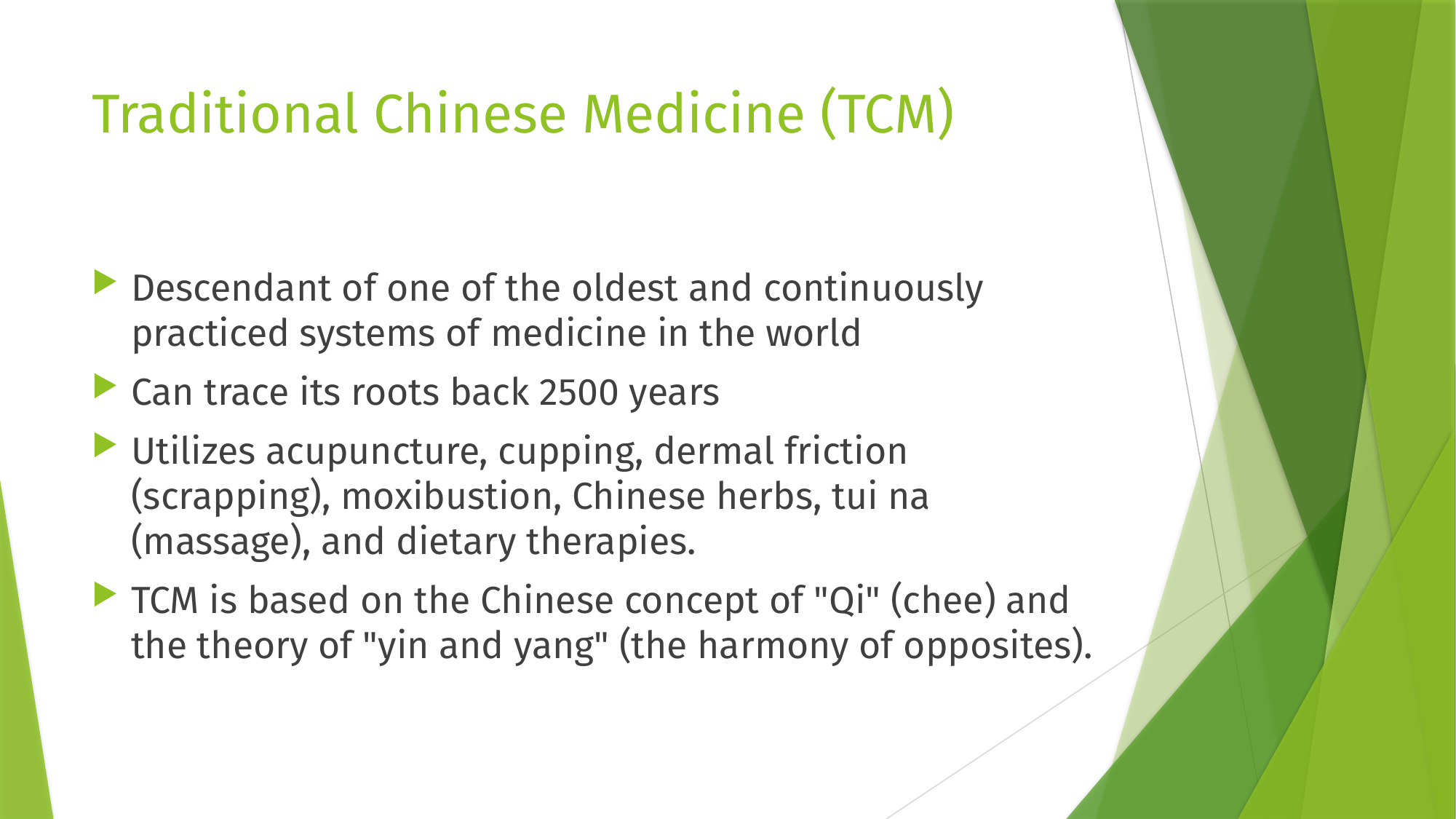

# Traditional Chinese Medicine (TCM)
Descendant of one of the oldest and continuously practiced systems of medicine in the world
Can trace its roots back 2500 years
Utilizes acupuncture, cupping, dermal friction (scrapping), moxibustion, Chinese herbs, tui na (massage), and dietary therapies.
TCM is based on the Chinese concept of "Qi" (chee) and the theory of "yin and yang" (the harmony of opposites).